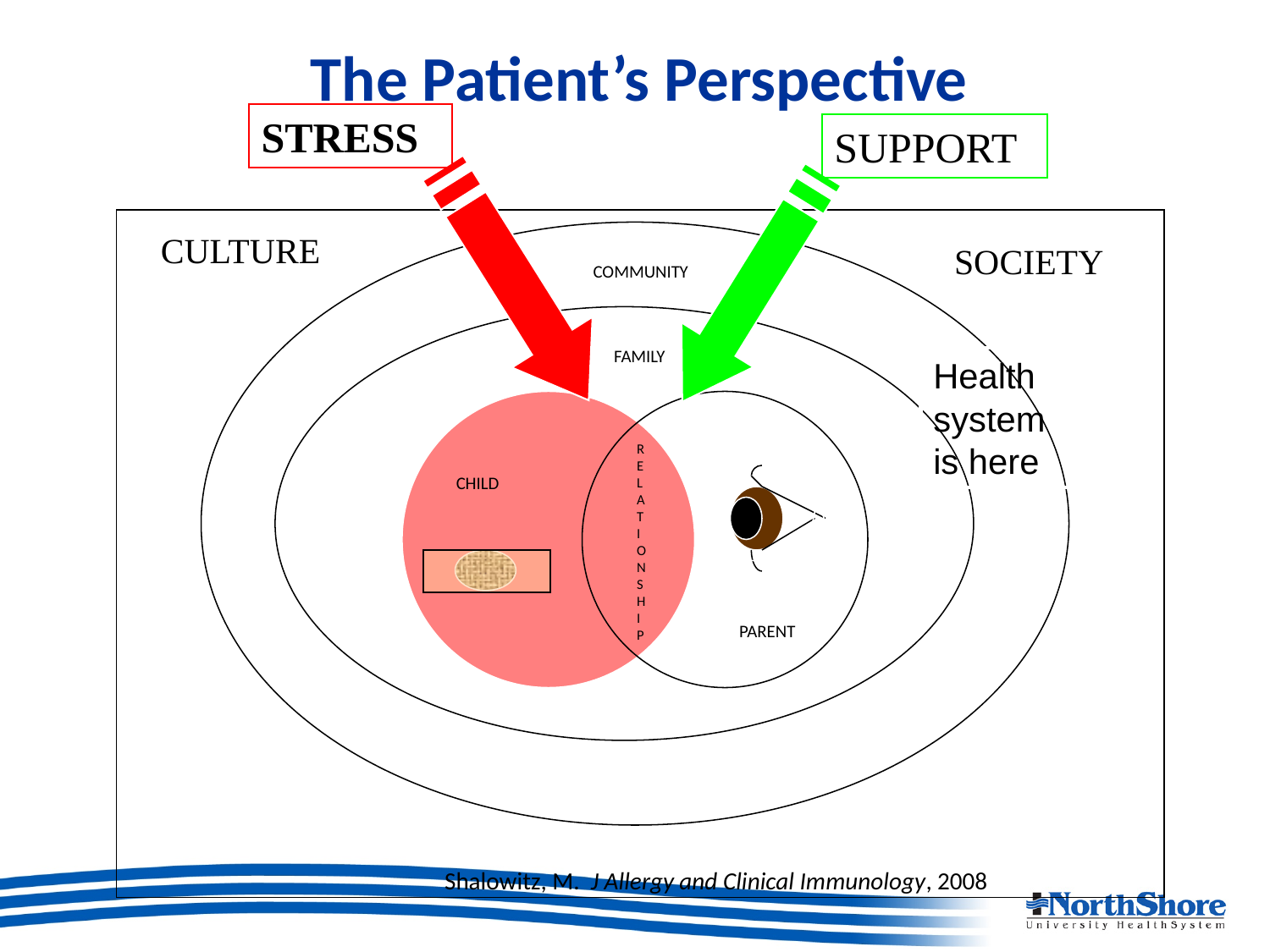

The Patient’s Perspective
STRESS
SUPPORT

CULTURE

SOCIETY

COMMUNITY

FAMILY
Health system is here

RELATIONSHIP
CHILD

PARENT
Shalowitz, M.  J Allergy and Clinical Immunology, 2008